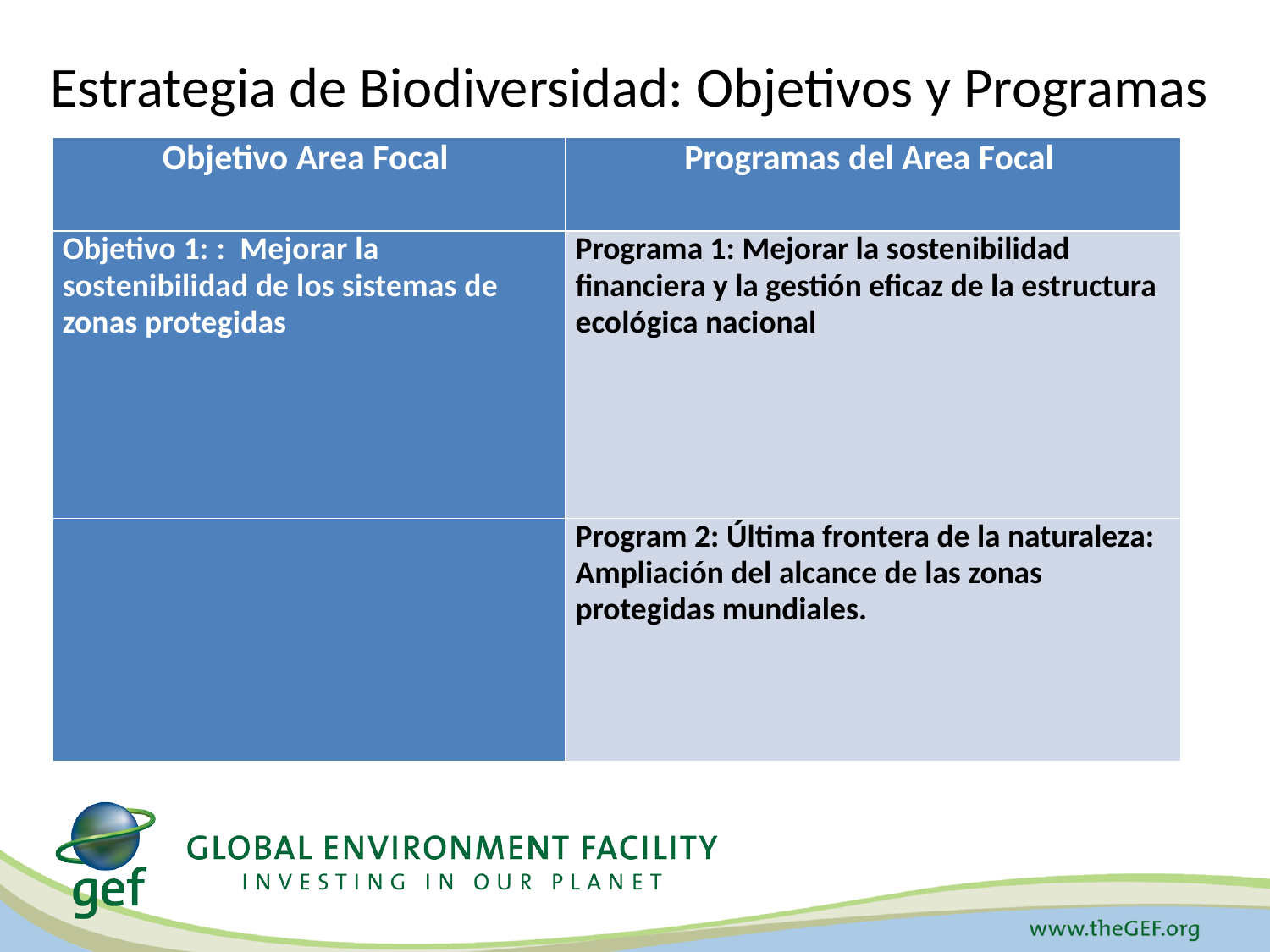

# Estrategia de Biodiversidad: Objetivos y Programas
| Objetivo Area Focal | Programas del Area Focal |
| --- | --- |
| Objetivo 1: : Mejorar la sostenibilidad de los sistemas de zonas protegidas | Programa 1: Mejorar la sostenibilidad financiera y la gestión eficaz de la estructura ecológica nacional |
|  | Program 2: Última frontera de la naturaleza: Ampliación del alcance de las zonas protegidas mundiales. |